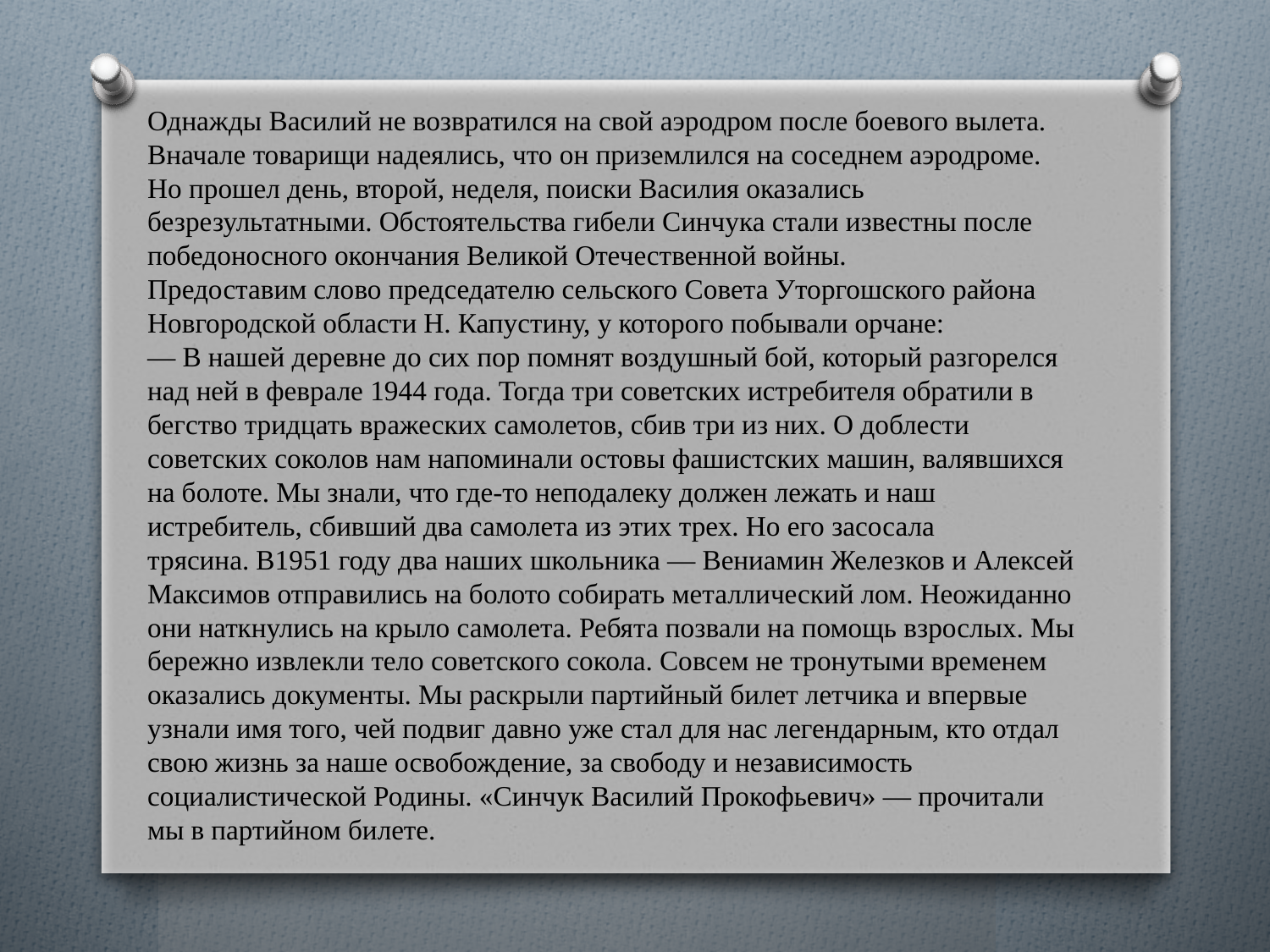

Однажды Василий не возвратился на свой аэродром после боевого вылета. Вначале товарищи надеялись, что он приземлился на соседнем аэродроме. Но прошел день, второй, неделя, поиски Василия оказались безрезультатными. Обстоятельства гибели Синчука стали известны после победоносного окончания Великой Отечественной войны.
Предоставим слово председателю сельского Совета Уторгошского района Новгородской области Н. Капустину, у которого побывали орчане:
— В нашей деревне до сих пор помнят воздушный бой, который разгорелся над ней в феврале 1944 года. Тогда три советских истребителя обратили в бегство тридцать вражеских самолетов, сбив три из них. О доблести советских соколов нам напоминали остовы фашистских машин, валявшихся на болоте. Мы знали, что где-то неподалеку должен лежать и наш истребитель, сбивший два самолета из этих трех. Но его засосала трясина. В1951 году два наших школьника — Вениамин Железков и Алексей Максимов отправились на болото собирать металлический лом. Неожиданно они наткнулись на крыло самолета. Ребята позвали на помощь взрослых. Мы бережно извлекли тело советского сокола. Совсем не тронутыми временем оказались документы. Мы раскрыли партийный билет летчика и впервые узнали имя того, чей подвиг давно уже стал для нас легендарным, кто отдал свою жизнь за наше освобождение, за свободу и независимость социалистической Родины. «Синчук Василий Прокофьевич» — прочитали мы в партийном билете.